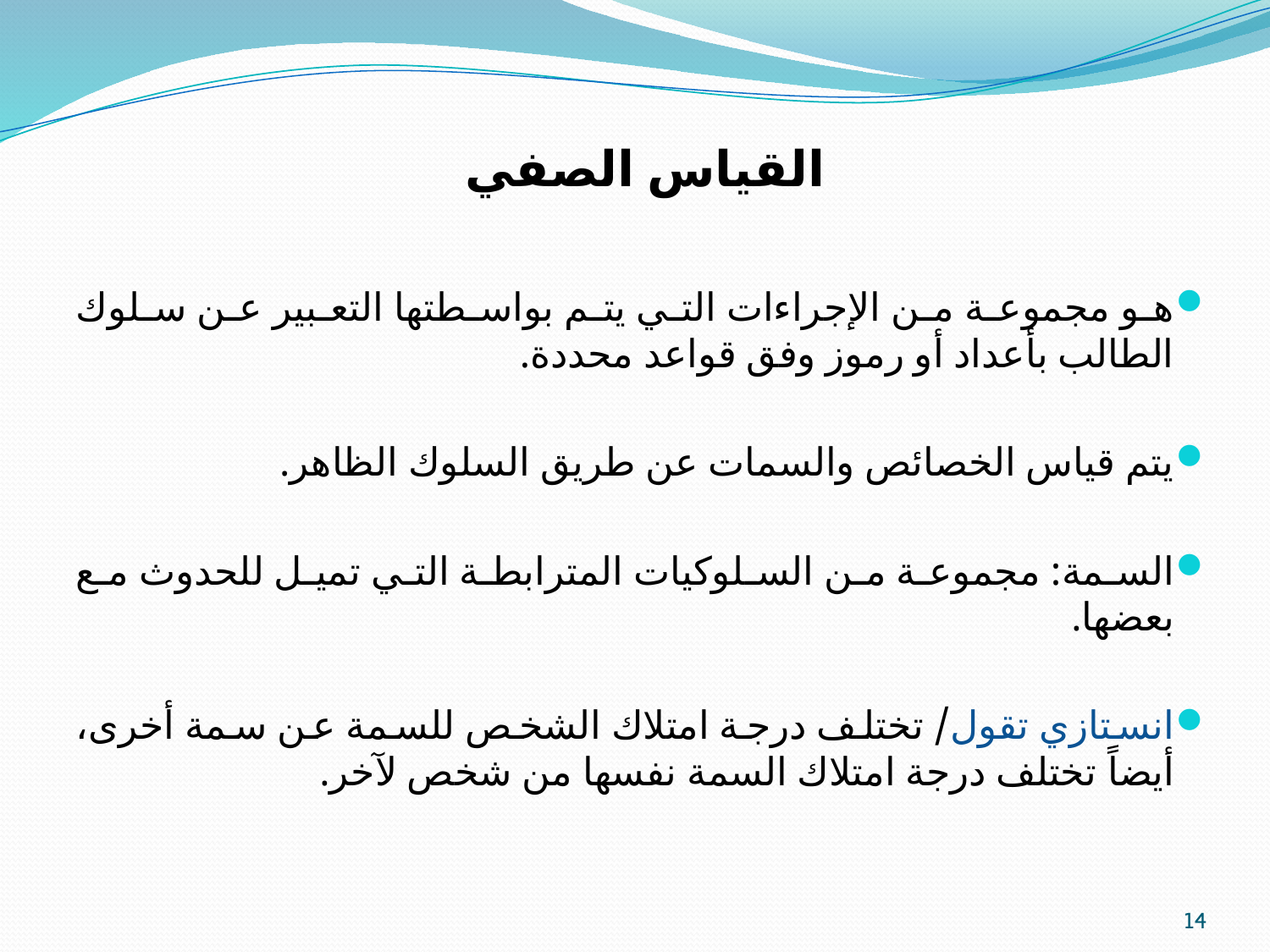

# القياس الصفي

هو مجموعة من الإجراءات التي يتم بواسطتها التعبير عن سلوك الطالب بأعداد أو رموز وفق قواعد محددة.

يتم قياس الخصائص والسمات عن طريق السلوك الظاهر.

السمة: مجموعة من السلوكيات المترابطة التي تميل للحدوث مع بعضها.

انستازي تقول/ تختلف درجة امتلاك الشخص للسمة عن سمة أخرى، أيضاً تختلف درجة امتلاك السمة نفسها من شخص لآخر.

14